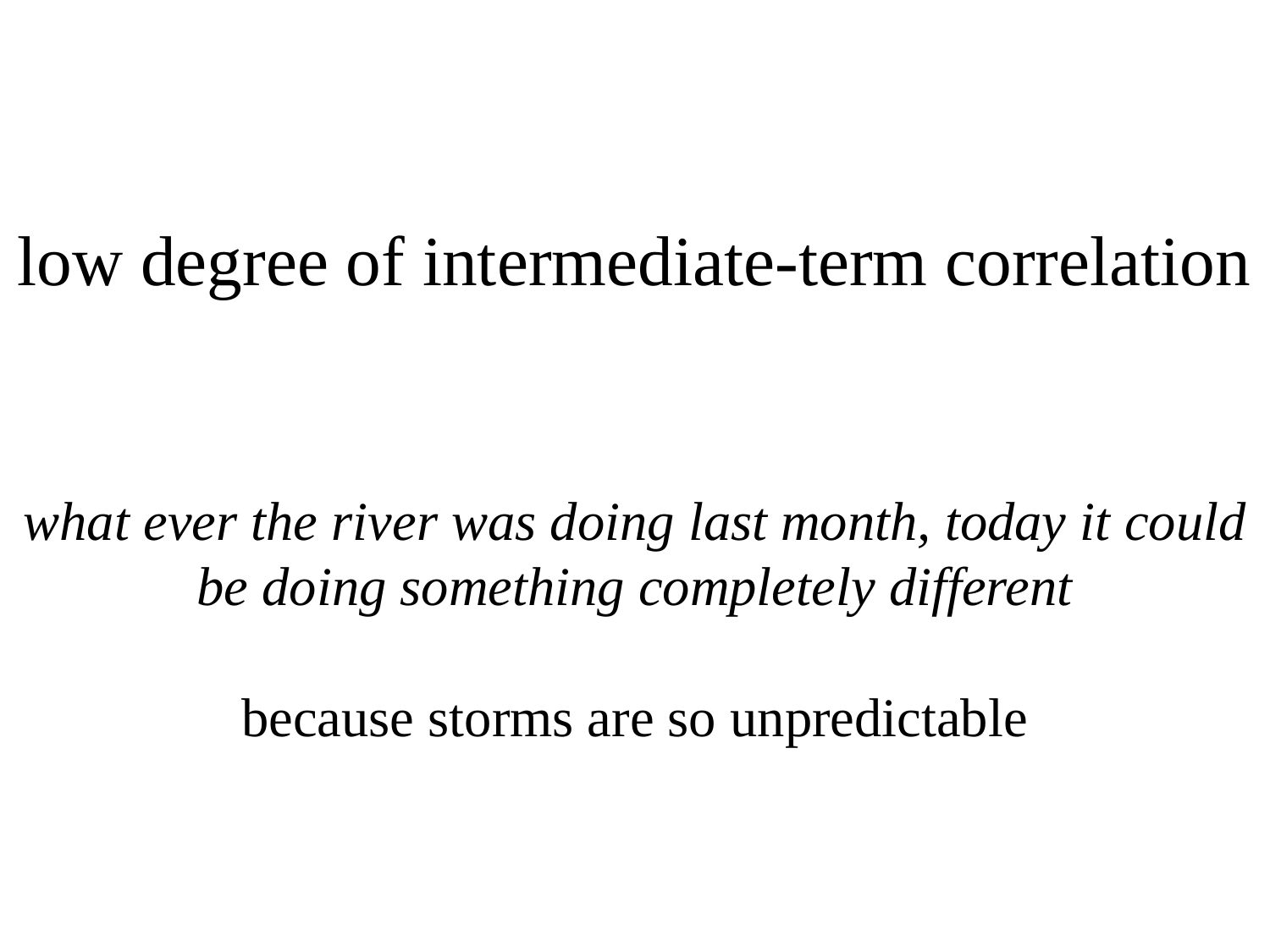

# low degree of intermediate-term correlation what ever the river was doing last month, today it could be doing something completely different because storms are so unpredictable